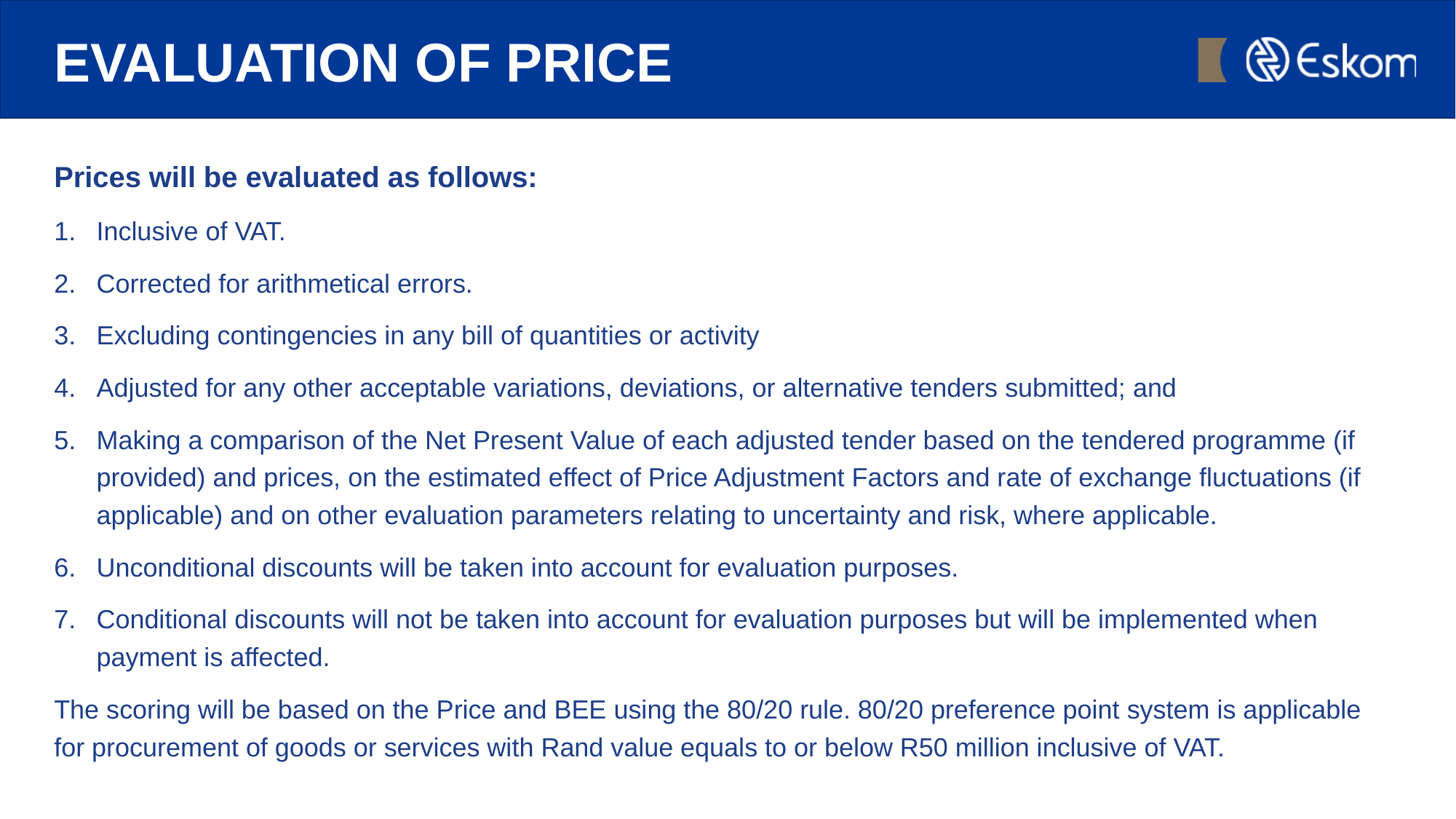

# EVALUATION OF PRICE
Prices will be evaluated as follows:
Inclusive of VAT.
Corrected for arithmetical errors.
Excluding contingencies in any bill of quantities or activity
Adjusted for any other acceptable variations, deviations, or alternative tenders submitted; and
Making a comparison of the Net Present Value of each adjusted tender based on the tendered programme (if provided) and prices, on the estimated effect of Price Adjustment Factors and rate of exchange fluctuations (if applicable) and on other evaluation parameters relating to uncertainty and risk, where applicable.
Unconditional discounts will be taken into account for evaluation purposes.
Conditional discounts will not be taken into account for evaluation purposes but will be implemented when payment is affected.
The scoring will be based on the Price and BEE using the 80/20 rule. 80/20 preference point system is applicable for procurement of goods or services with Rand value equals to or below R50 million inclusive of VAT.